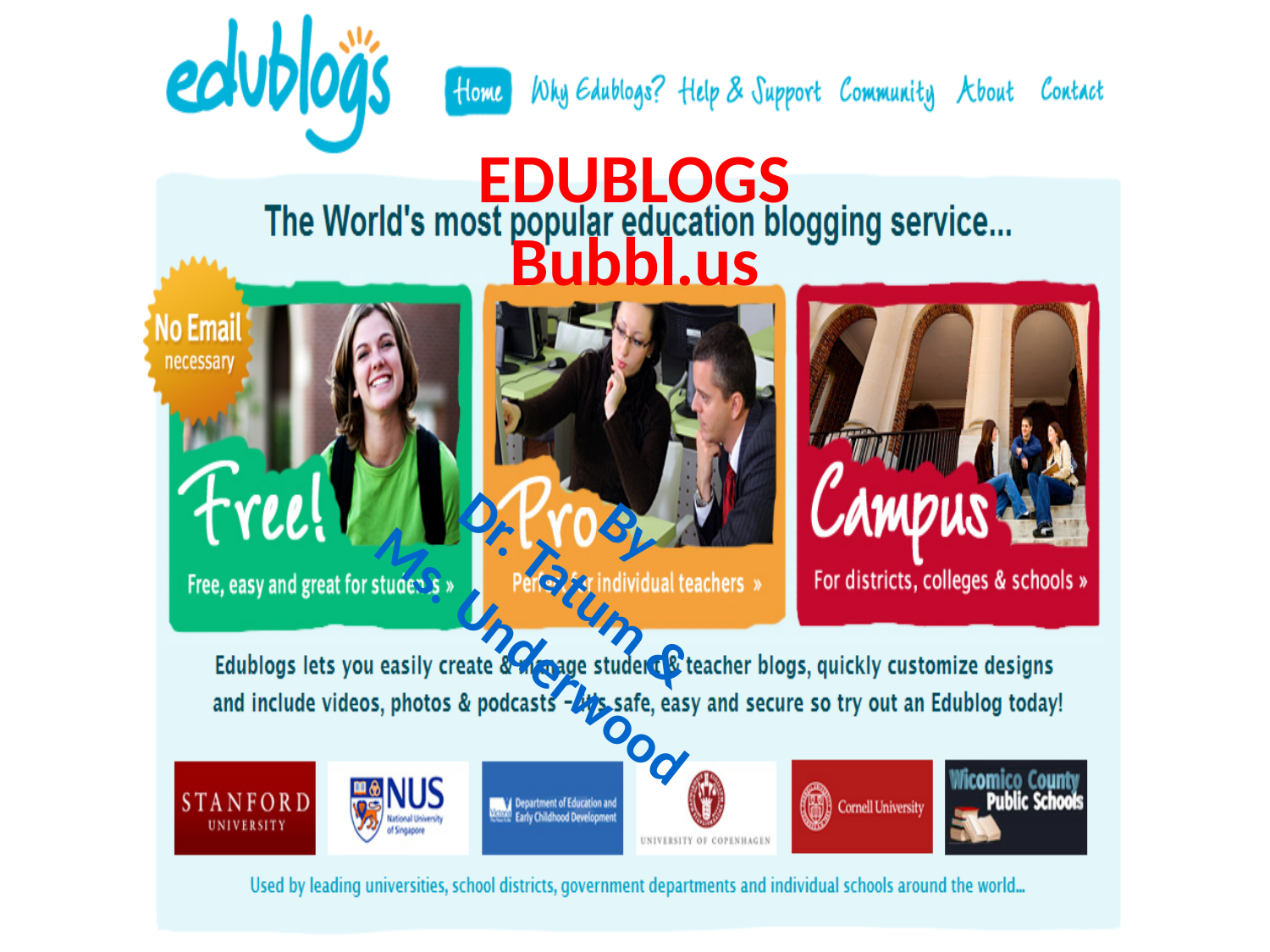

# EDUBLOGS Bubbl.us

By
Dr. Tatum &
Ms. Underwood